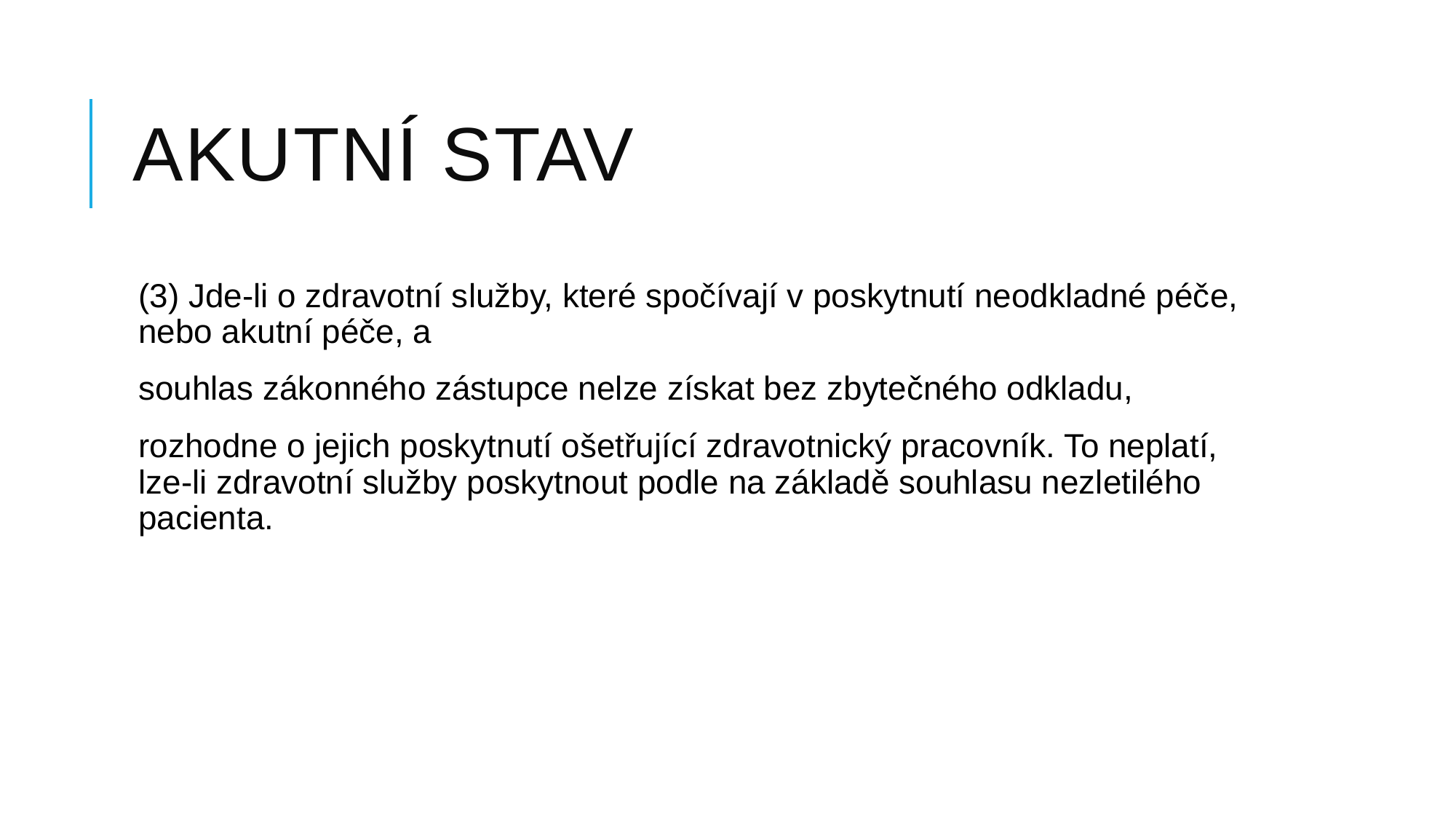

# Akutní stav
(3) Jde-li o zdravotní služby, které spočívají v poskytnutí neodkladné péče, nebo akutní péče, a
souhlas zákonného zástupce nelze získat bez zbytečného odkladu,
rozhodne o jejich poskytnutí ošetřující zdravotnický pracovník. To neplatí, lze-li zdravotní služby poskytnout podle na základě souhlasu nezletilého pacienta.